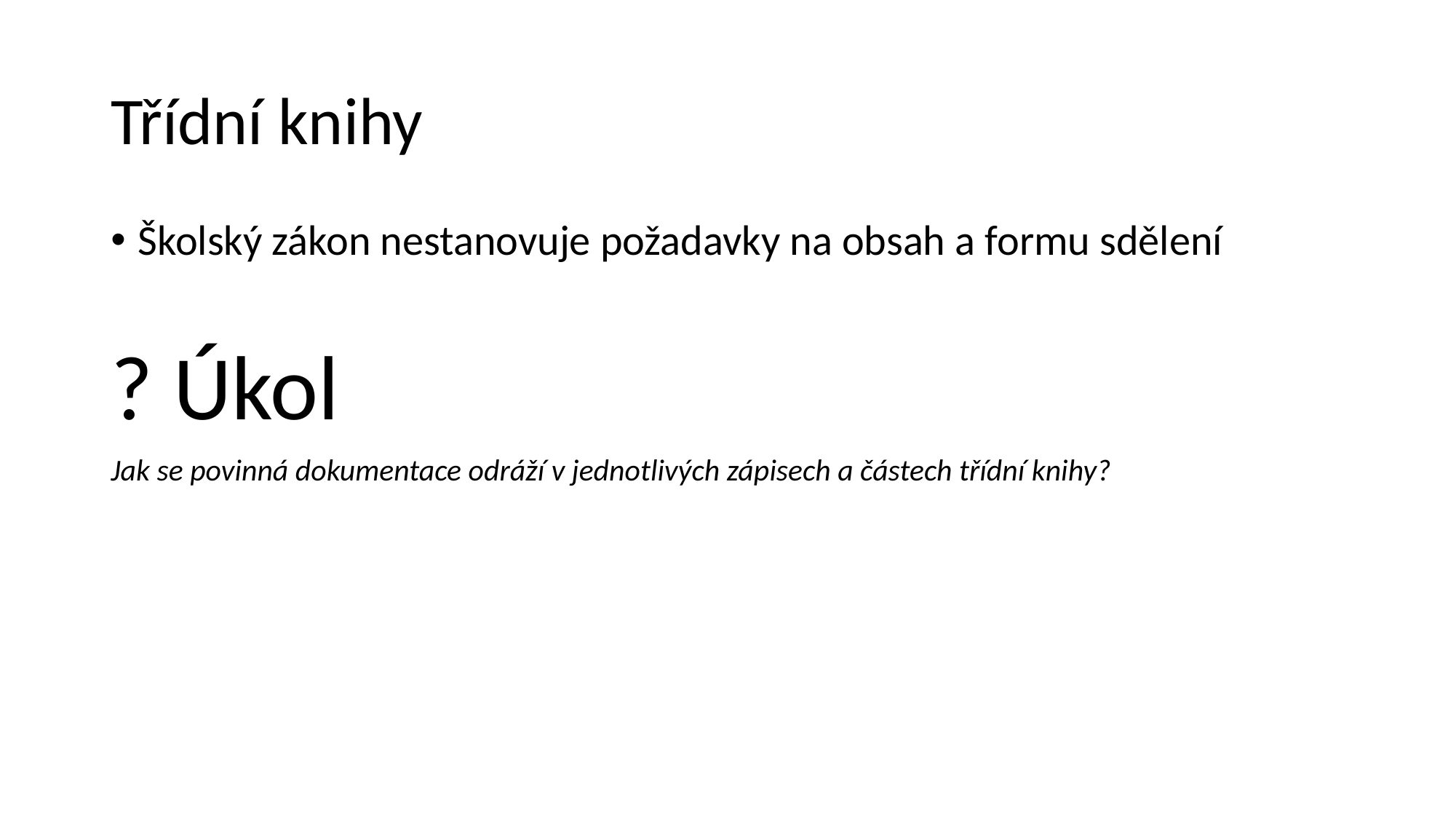

# Třídní knihy
Školský zákon nestanovuje požadavky na obsah a formu sdělení

? Úkol
Jak se povinná dokumentace odráží v jednotlivých zápisech a částech třídní knihy?